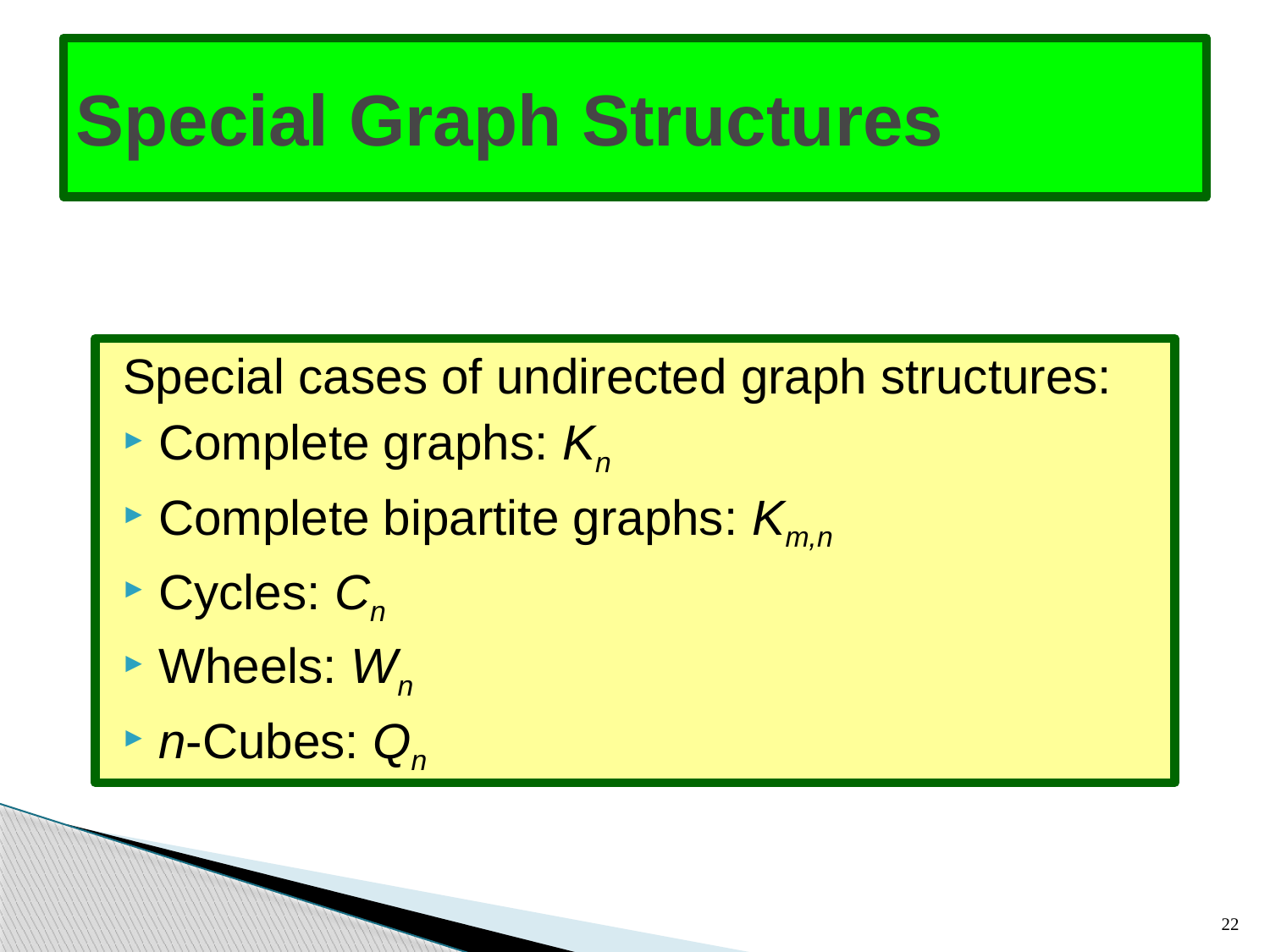

# Special Graph Structures
Special cases of undirected graph structures:
Complete graphs: Kn
Complete bipartite graphs: Km,n
Cycles: Cn
Wheels: Wn
n-Cubes: Qn
22